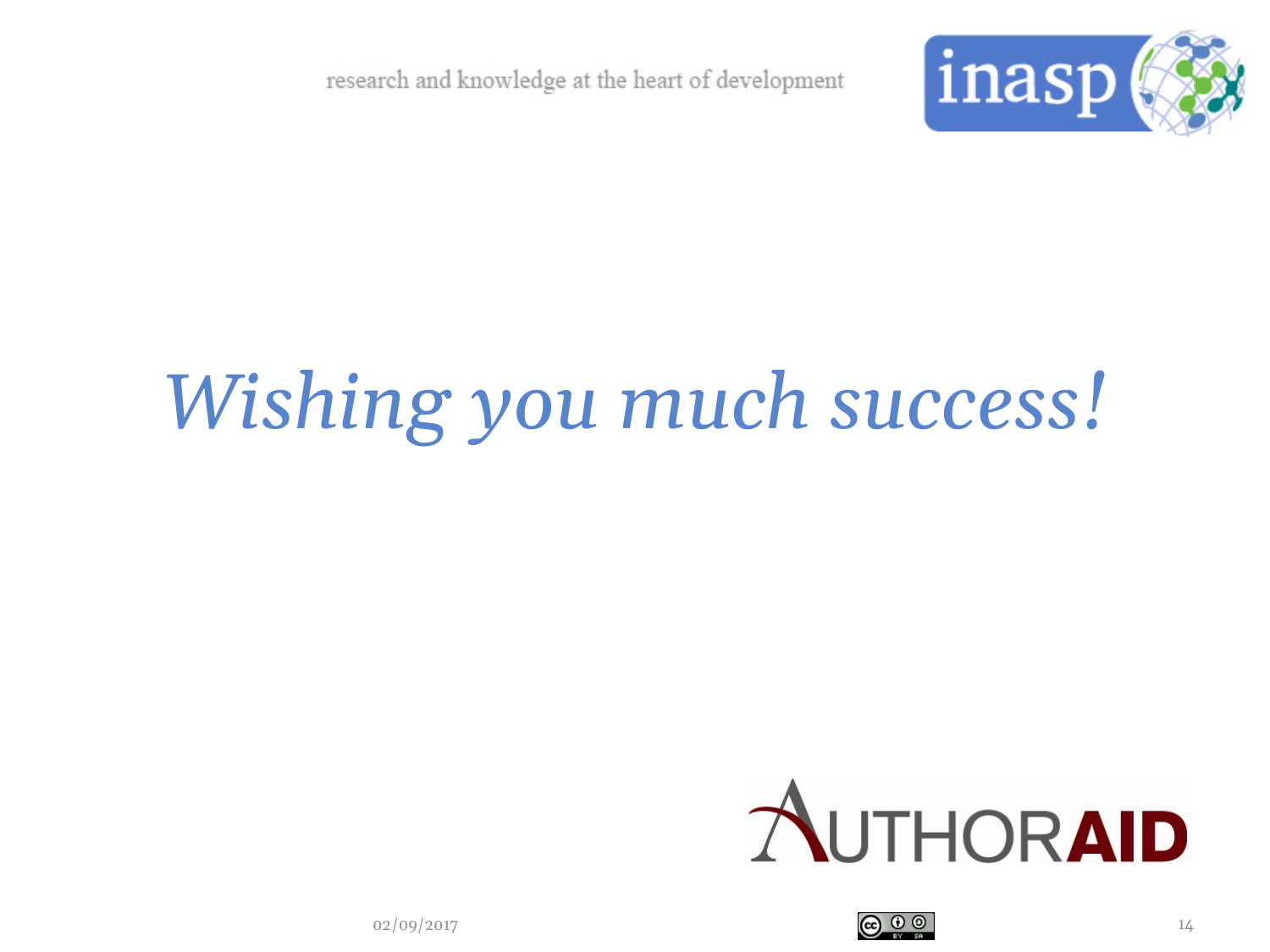

# Wishing you much success!
02/09/2017

14